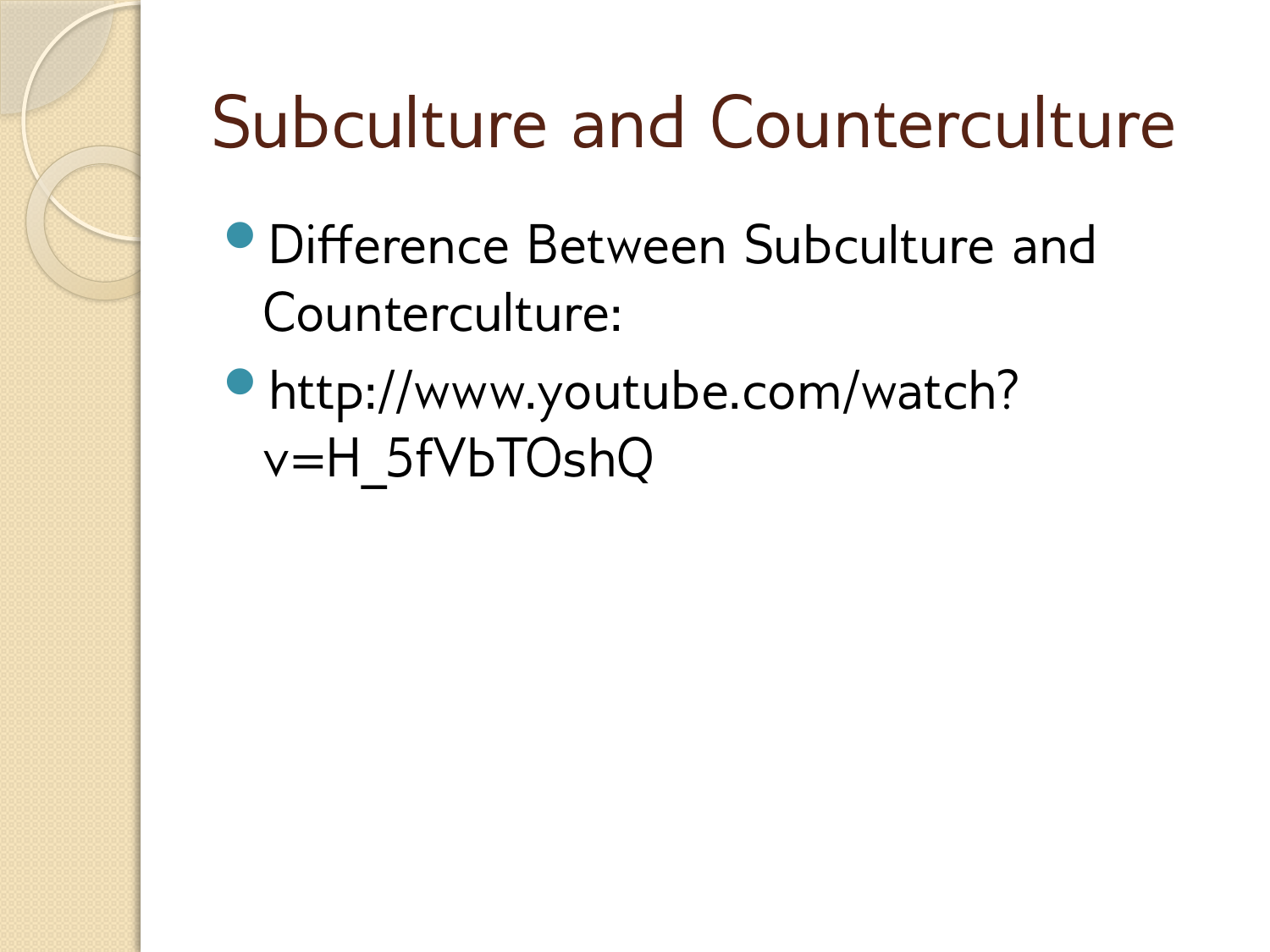

# Subculture and Counterculture
Difference Between Subculture and Counterculture:
http://www.youtube.com/watch?v=H_5fVbTOshQ